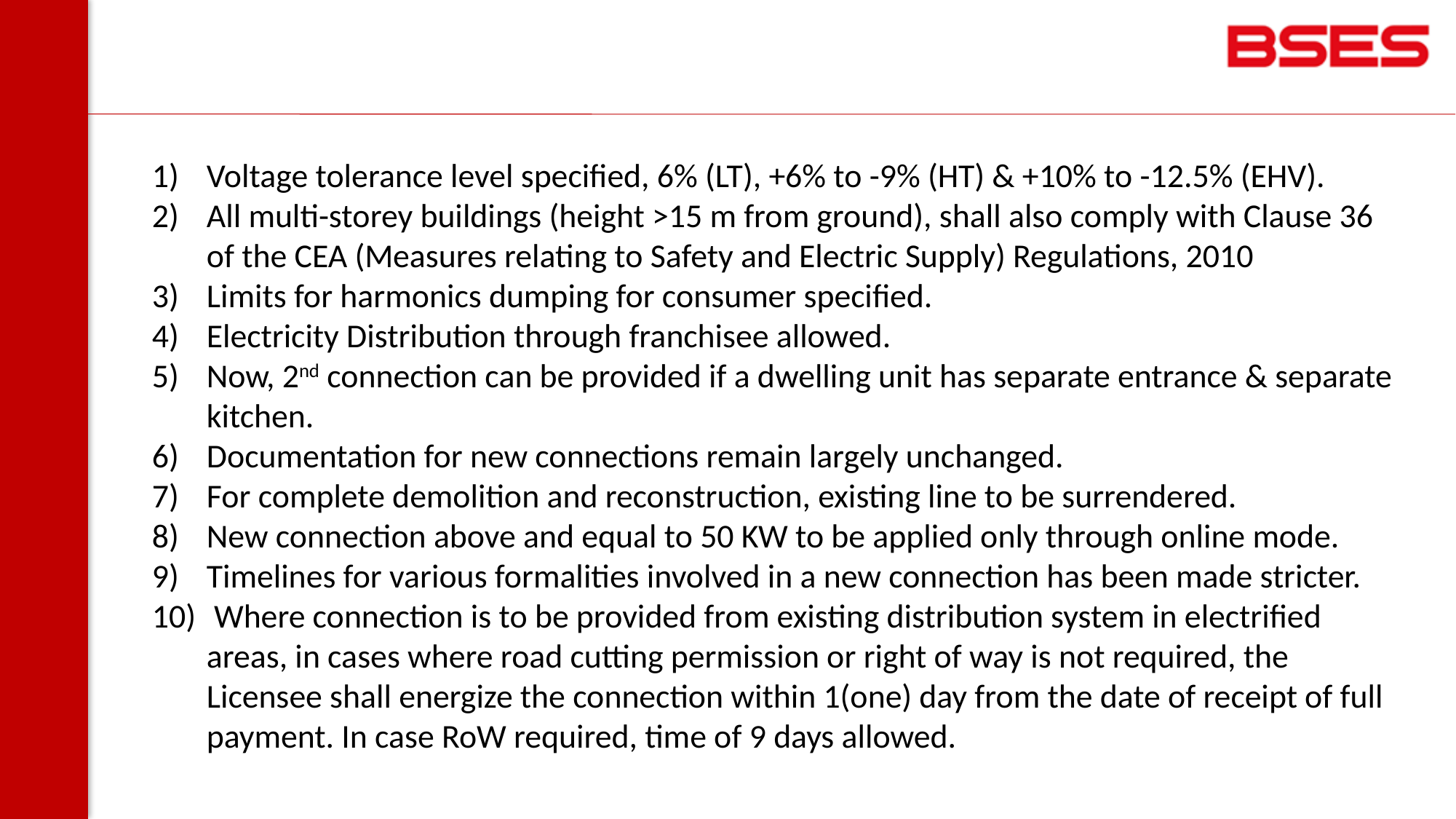

Voltage tolerance level specified, 6% (LT), +6% to -9% (HT) & +10% to -12.5% (EHV).
All multi-storey buildings (height >15 m from ground), shall also comply with Clause 36 of the CEA (Measures relating to Safety and Electric Supply) Regulations, 2010
Limits for harmonics dumping for consumer specified.
Electricity Distribution through franchisee allowed.
Now, 2nd connection can be provided if a dwelling unit has separate entrance & separate kitchen.
Documentation for new connections remain largely unchanged.
For complete demolition and reconstruction, existing line to be surrendered.
New connection above and equal to 50 KW to be applied only through online mode.
Timelines for various formalities involved in a new connection has been made stricter.
 Where connection is to be provided from existing distribution system in electrified areas, in cases where road cutting permission or right of way is not required, the Licensee shall energize the connection within 1(one) day from the date of receipt of full payment. In case RoW required, time of 9 days allowed.